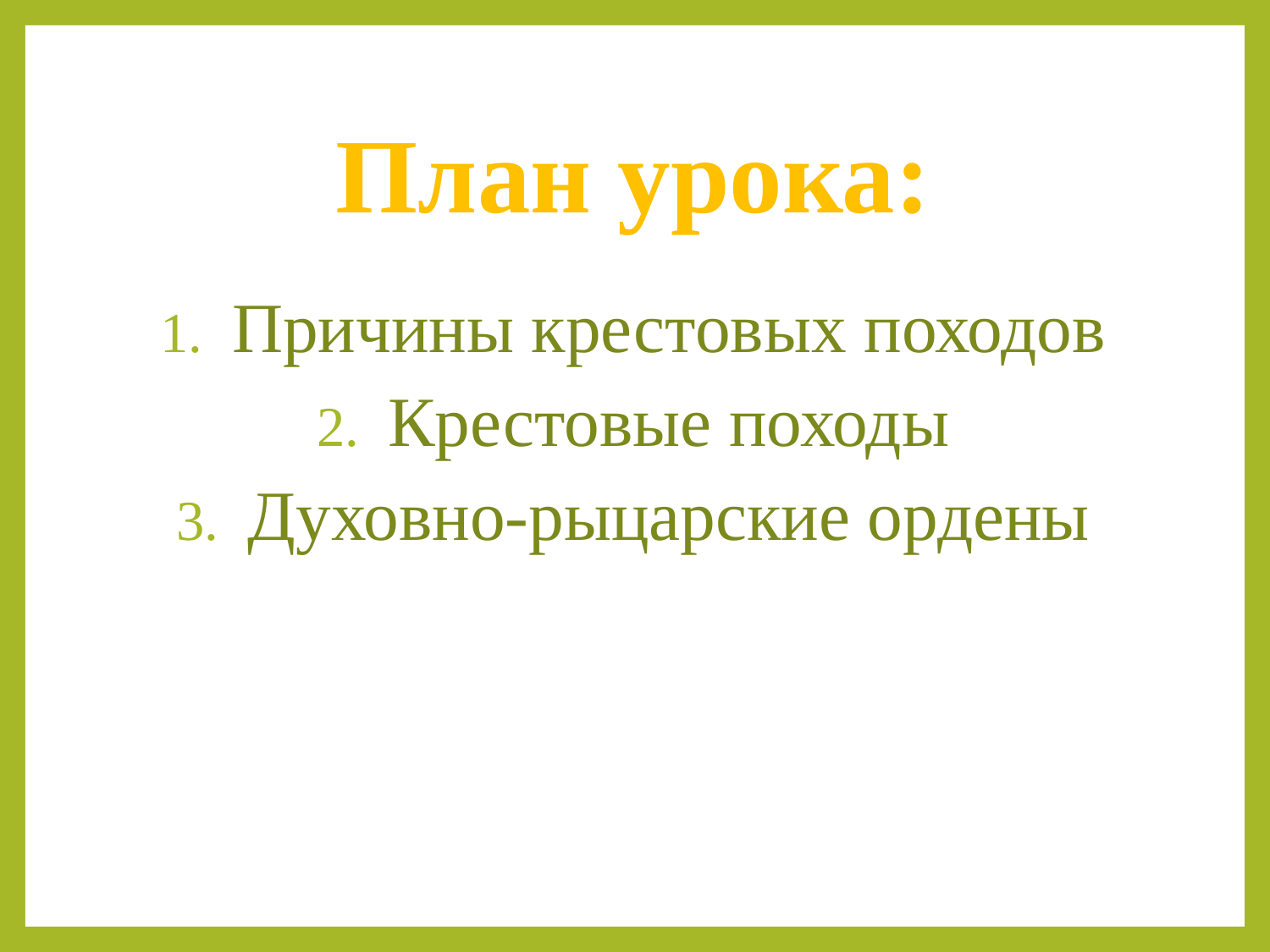

# План урока:
Причины крестовых походов
Крестовые походы
Духовно-рыцарские ордены